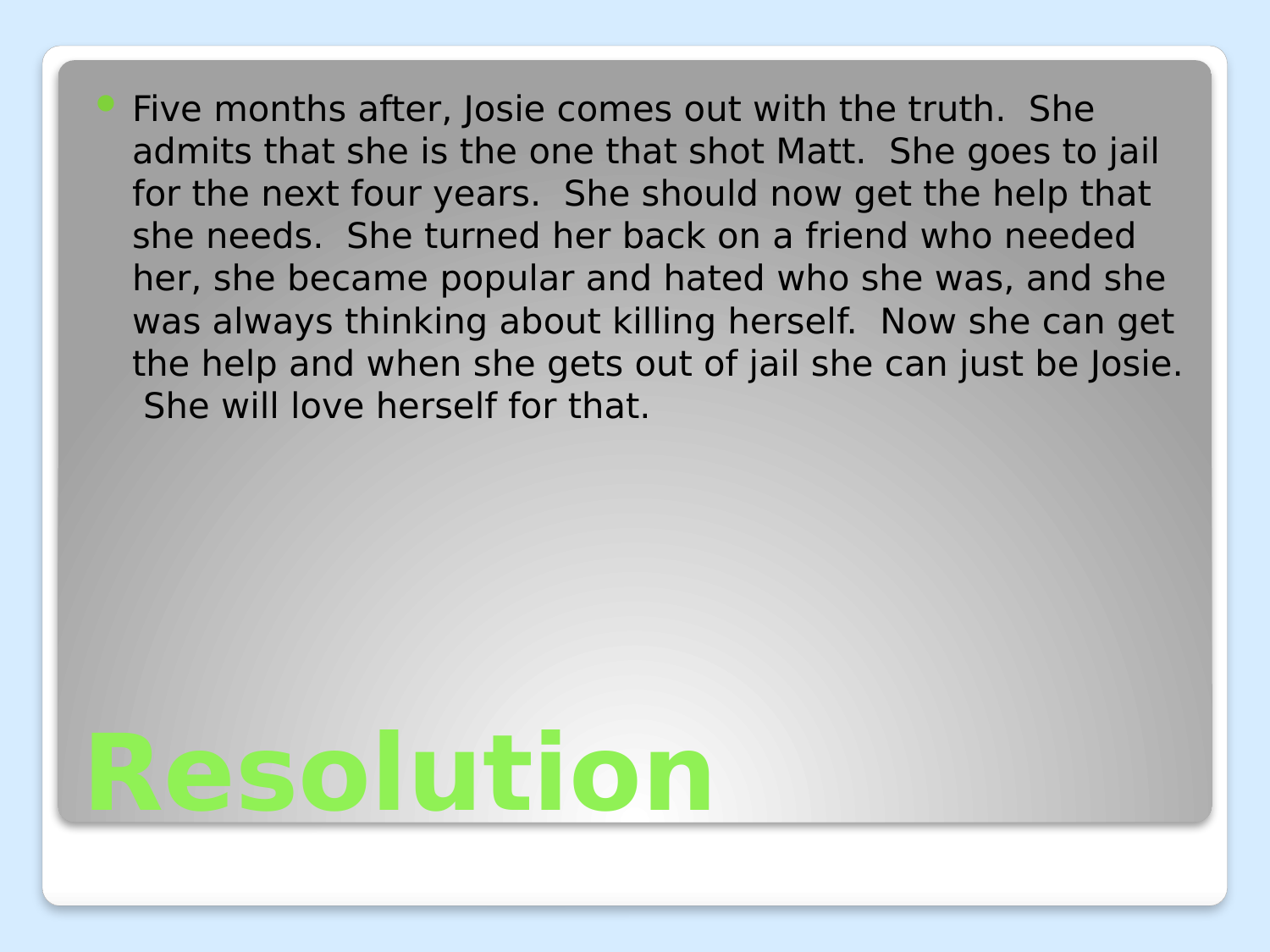

Five months after, Josie comes out with the truth.  She admits that she is the one that shot Matt.  She goes to jail for the next four years.  She should now get the help that she needs.  She turned her back on a friend who needed her, she became popular and hated who she was, and she was always thinking about killing herself.  Now she can get the help and when she gets out of jail she can just be Josie.  She will love herself for that.
# Resolution